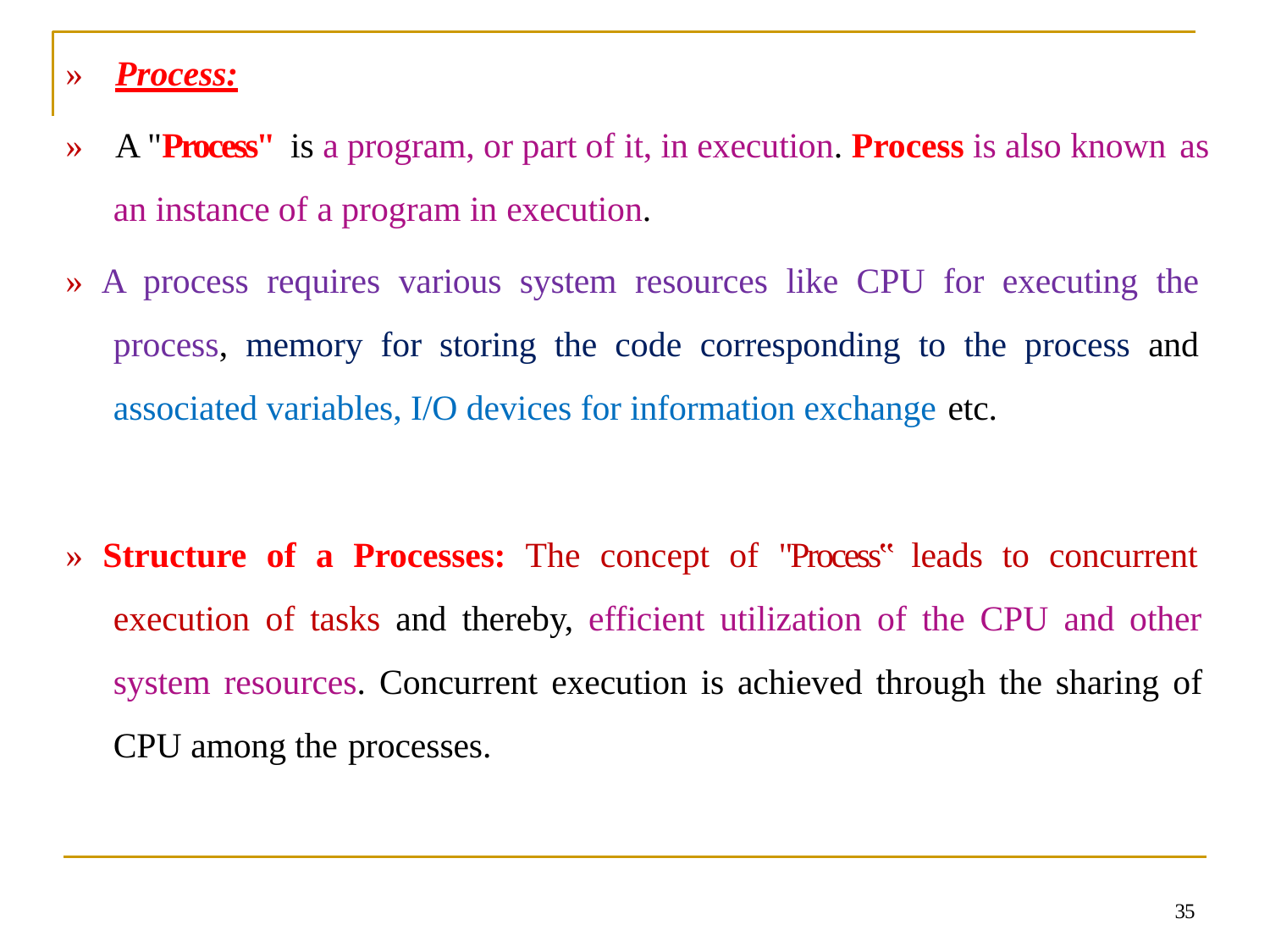

»	Process:
»	A "Process"  is a program, or part of it, in execution. Process is also known as
an instance of a program in execution.
» A process requires various system resources like CPU for executing the  process, memory for storing the code corresponding to the process and  associated variables, I/O devices for information exchange etc.

» Structure of a Processes: The concept of "Process‟ leads to concurrent  execution of tasks and thereby, efficient utilization of the CPU and other  system resources. Concurrent execution is achieved through the sharing of  CPU among the processes.
35